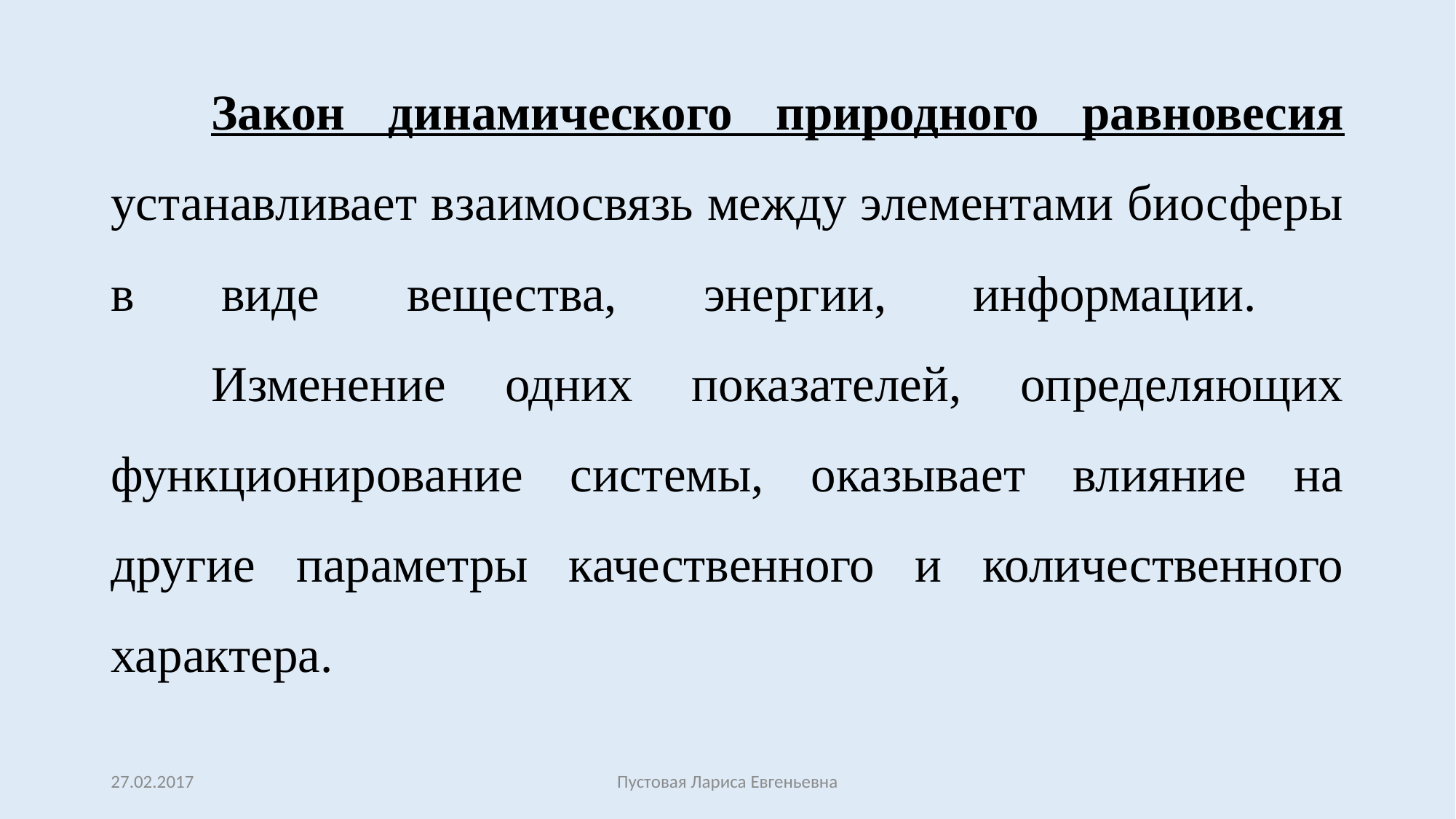

# Закон динамического природного равновесия устанавливает взаимосвязь между элементами биосферы в виде вещества, энергии, информации. Изменение одних показателей, определяющих функционирование системы, оказывает влияние на другие параметры качественного и количественного характера.
27.02.2017
Пустовая Лариса Евгеньевна